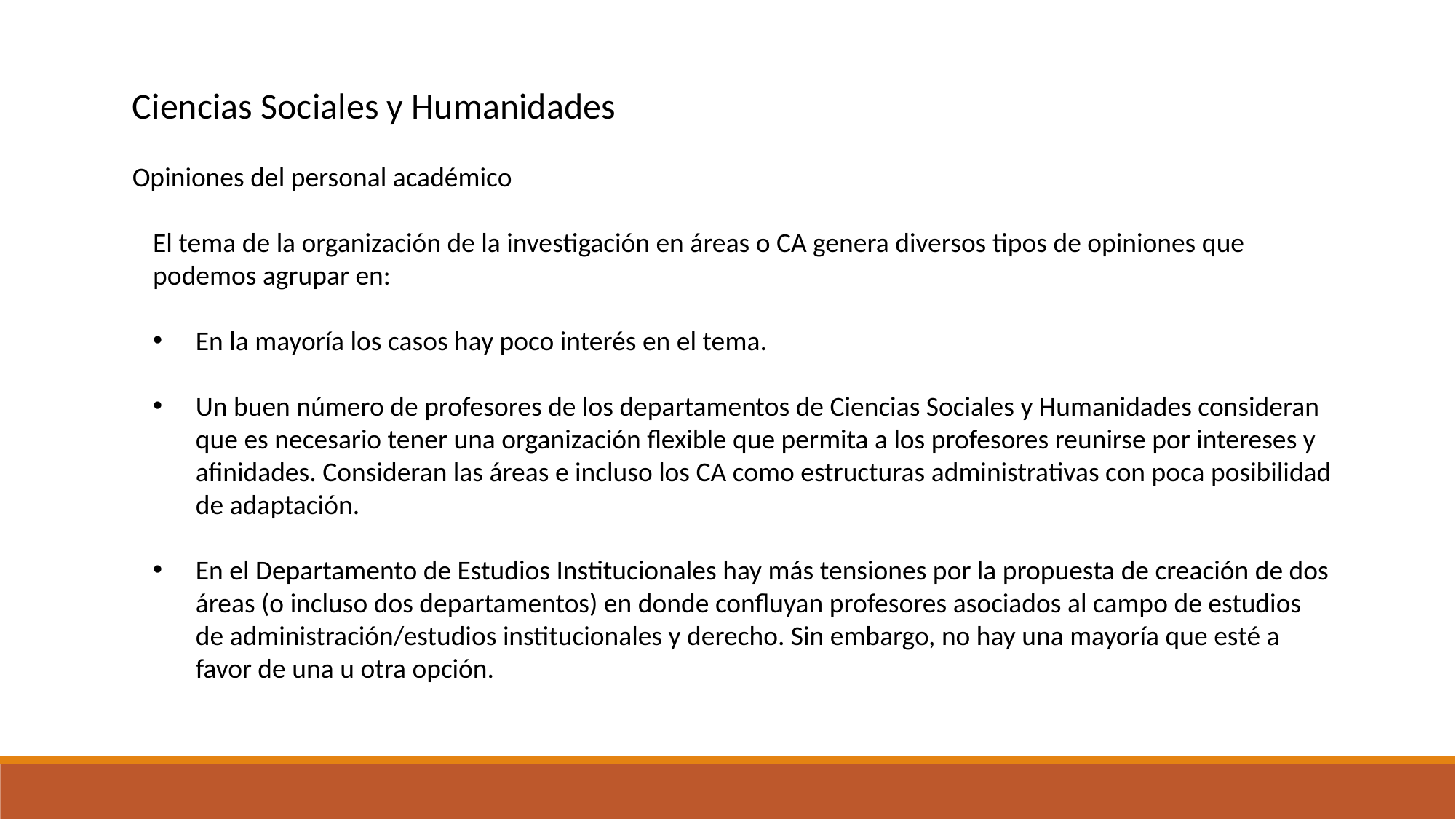

Ciencias Sociales y Humanidades

Opiniones del personal académico

El tema de la organización de la investigación en áreas o CA genera diversos tipos de opiniones que podemos agrupar en:

En la mayoría los casos hay poco interés en el tema.

Un buen número de profesores de los departamentos de Ciencias Sociales y Humanidades consideran que es necesario tener una organización flexible que permita a los profesores reunirse por intereses y afinidades. Consideran las áreas e incluso los CA como estructuras administrativas con poca posibilidad de adaptación.

En el Departamento de Estudios Institucionales hay más tensiones por la propuesta de creación de dos áreas (o incluso dos departamentos) en donde confluyan profesores asociados al campo de estudios de administración/estudios institucionales y derecho. Sin embargo, no hay una mayoría que esté a favor de una u otra opción.